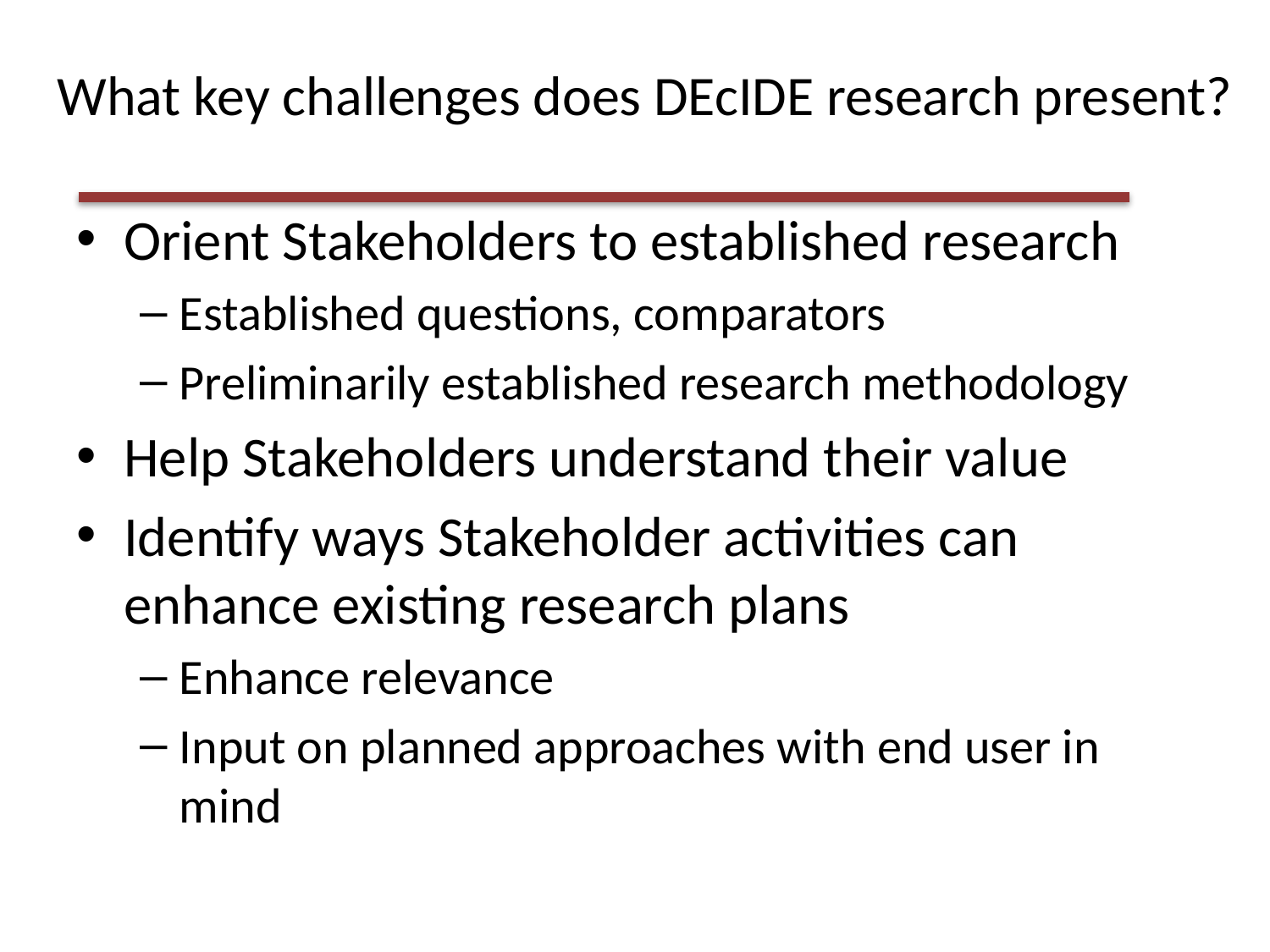

# What key challenges does DEcIDE research present?
Orient Stakeholders to established research
Established questions, comparators
Preliminarily established research methodology
Help Stakeholders understand their value
Identify ways Stakeholder activities can enhance existing research plans
Enhance relevance
Input on planned approaches with end user in mind